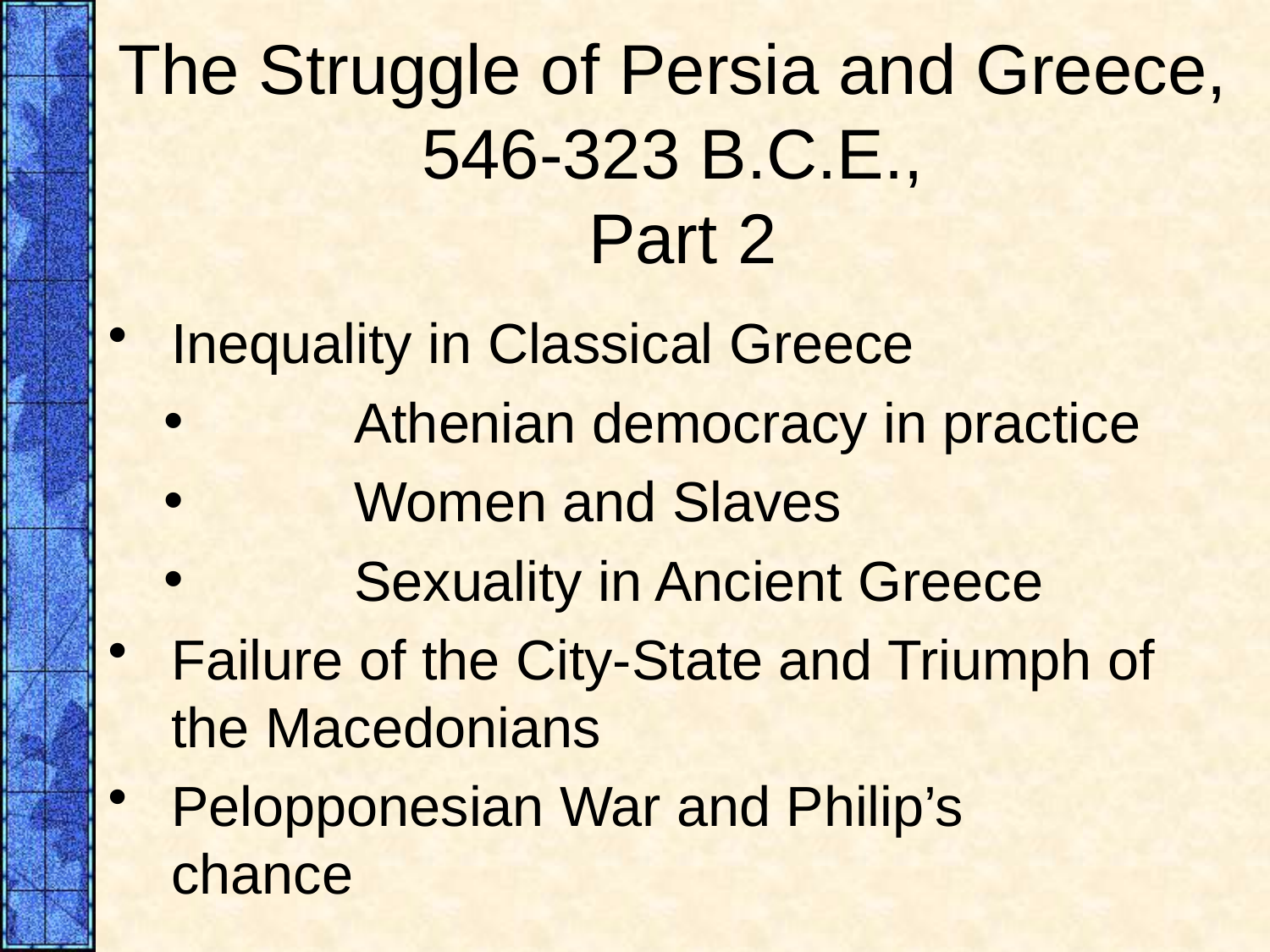

# The Struggle of Persia and Greece, 546-323 B.C.E., Part 2
Inequality in Classical Greece
	Athenian democracy in practice
	Women and Slaves
	Sexuality in Ancient Greece
Failure of the City-State and Triumph of the Macedonians
Pelopponesian War and Philip’s chance